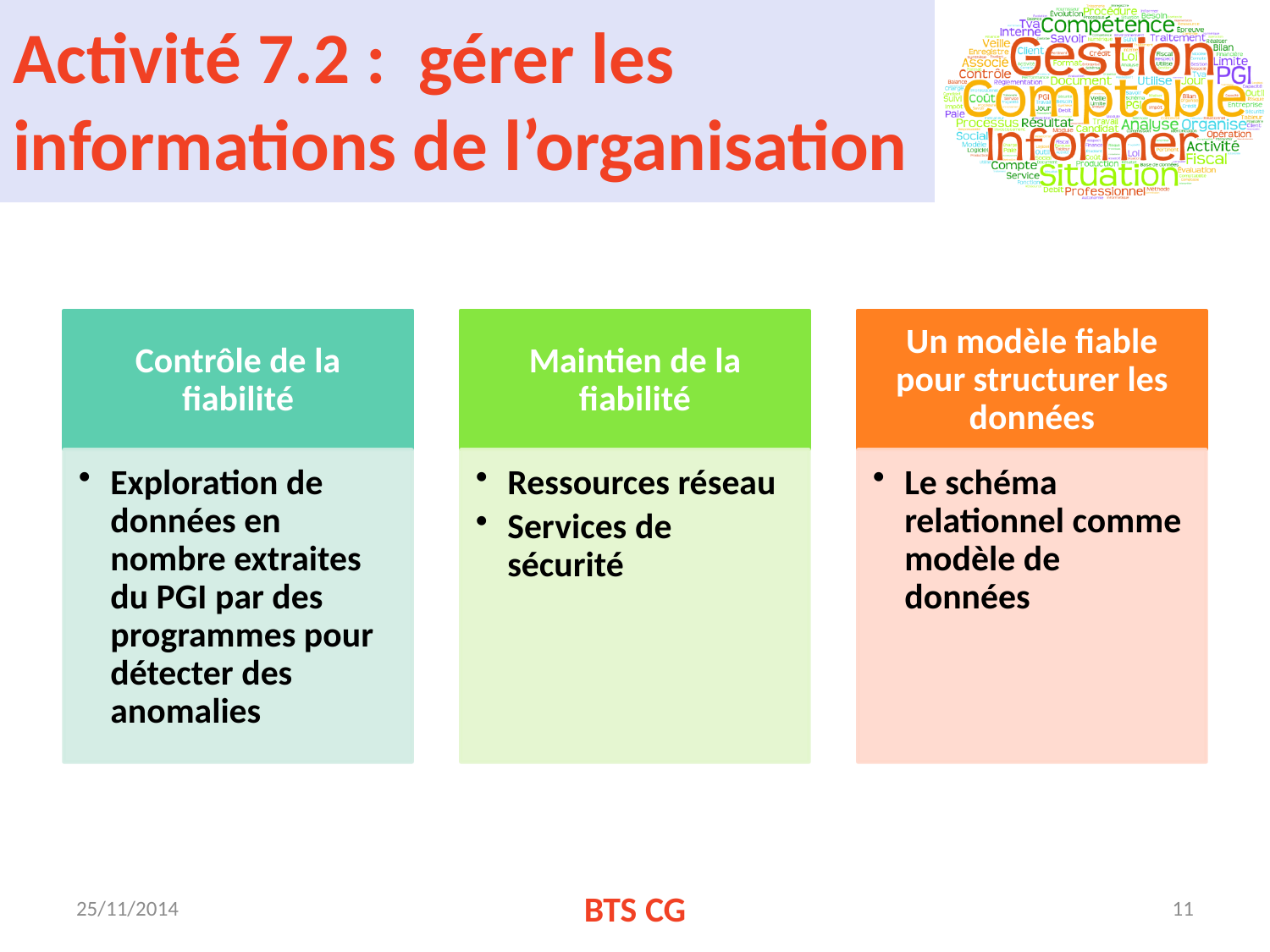

# Activité 7.2 :  gérer les informations de l’organisation
Contrôle de la fiabilité
Exploration de données en nombre extraites du PGI par des programmes pour détecter des anomalies
Maintien de la fiabilité
Ressources réseau
Services de sécurité

Un modèle fiable pour structurer les données
Le schéma relationnel comme modèle de données
25/11/2014
BTS CG
11